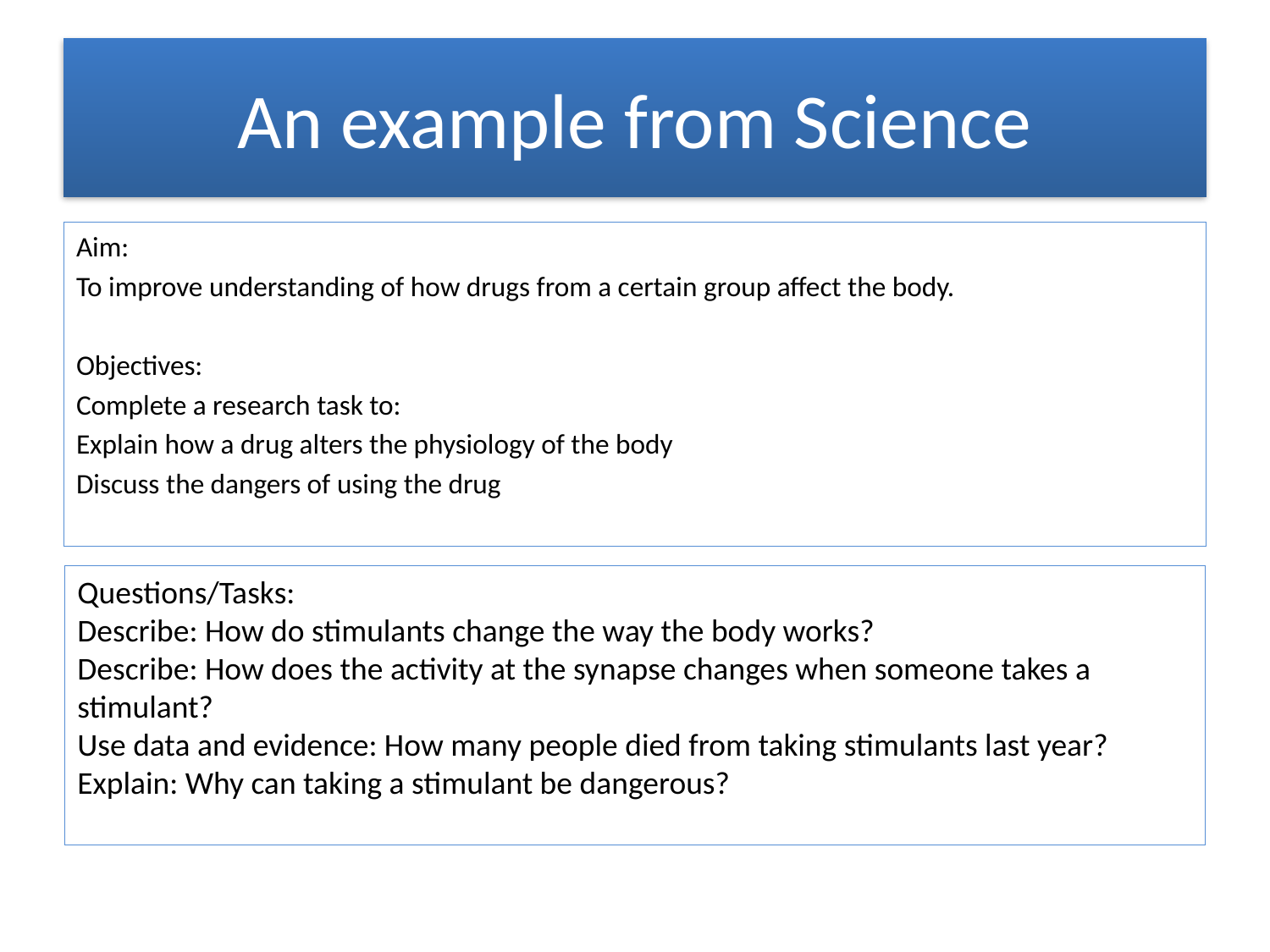

# An example from Science
Aim:
To improve understanding of how drugs from a certain group affect the body.

Objectives:
Complete a research task to:
Explain how a drug alters the physiology of the body
Discuss the dangers of using the drug

Questions/Tasks:
Describe: How do stimulants change the way the body works?
Describe: How does the activity at the synapse changes when someone takes a stimulant?
Use data and evidence: How many people died from taking stimulants last year?
Explain: Why can taking a stimulant be dangerous?